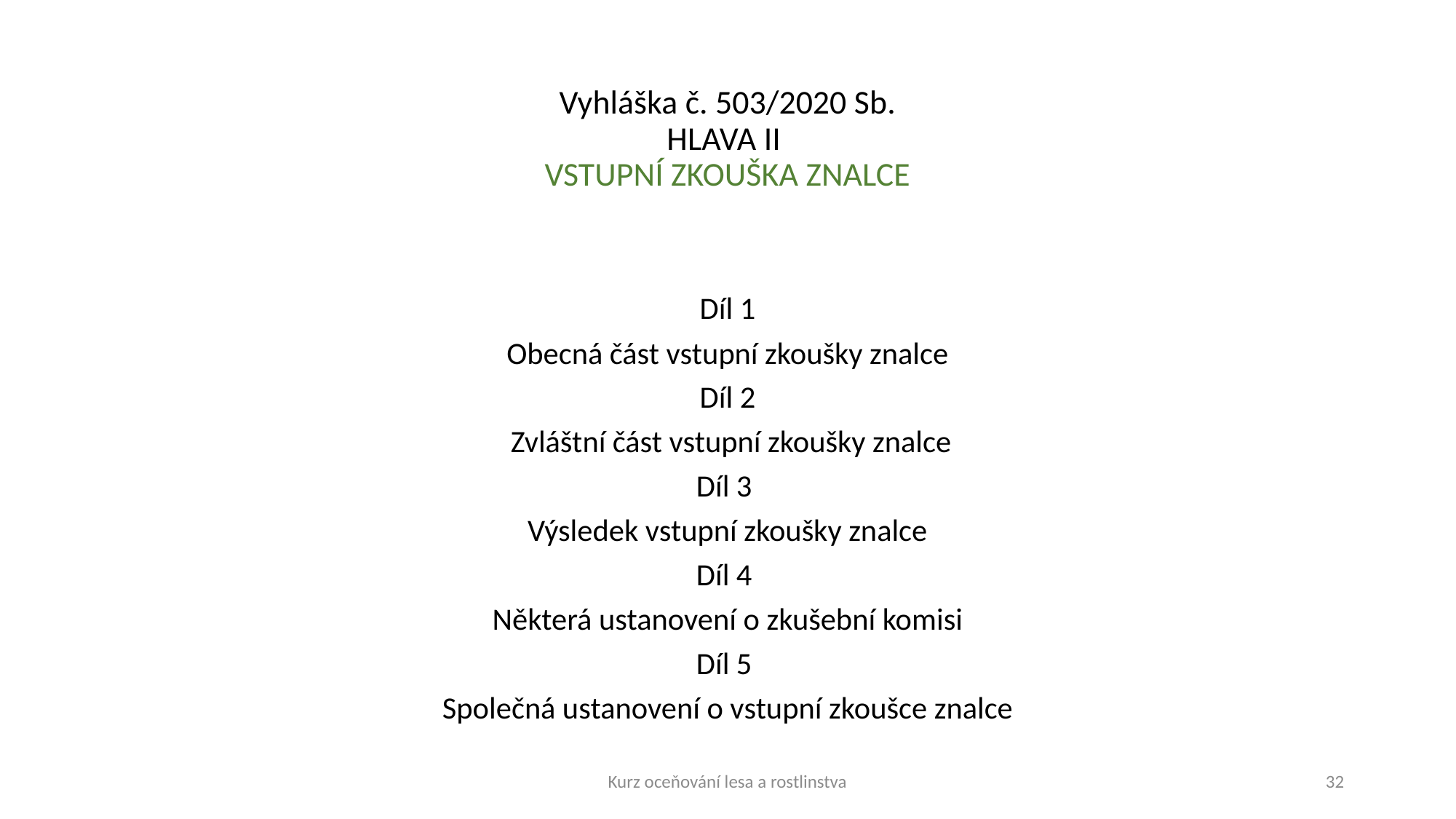

# Vyhláška č. 503/2020 Sb. HLAVA II VSTUPNÍ ZKOUŠKA ZNALCE

Díl 1
Obecná část vstupní zkoušky znalce
Díl 2
 Zvláštní část vstupní zkoušky znalce
Díl 3
Výsledek vstupní zkoušky znalce
Díl 4
Některá ustanovení o zkušební komisi
Díl 5
Společná ustanovení o vstupní zkoušce znalce
Kurz oceňování lesa a rostlinstva
32